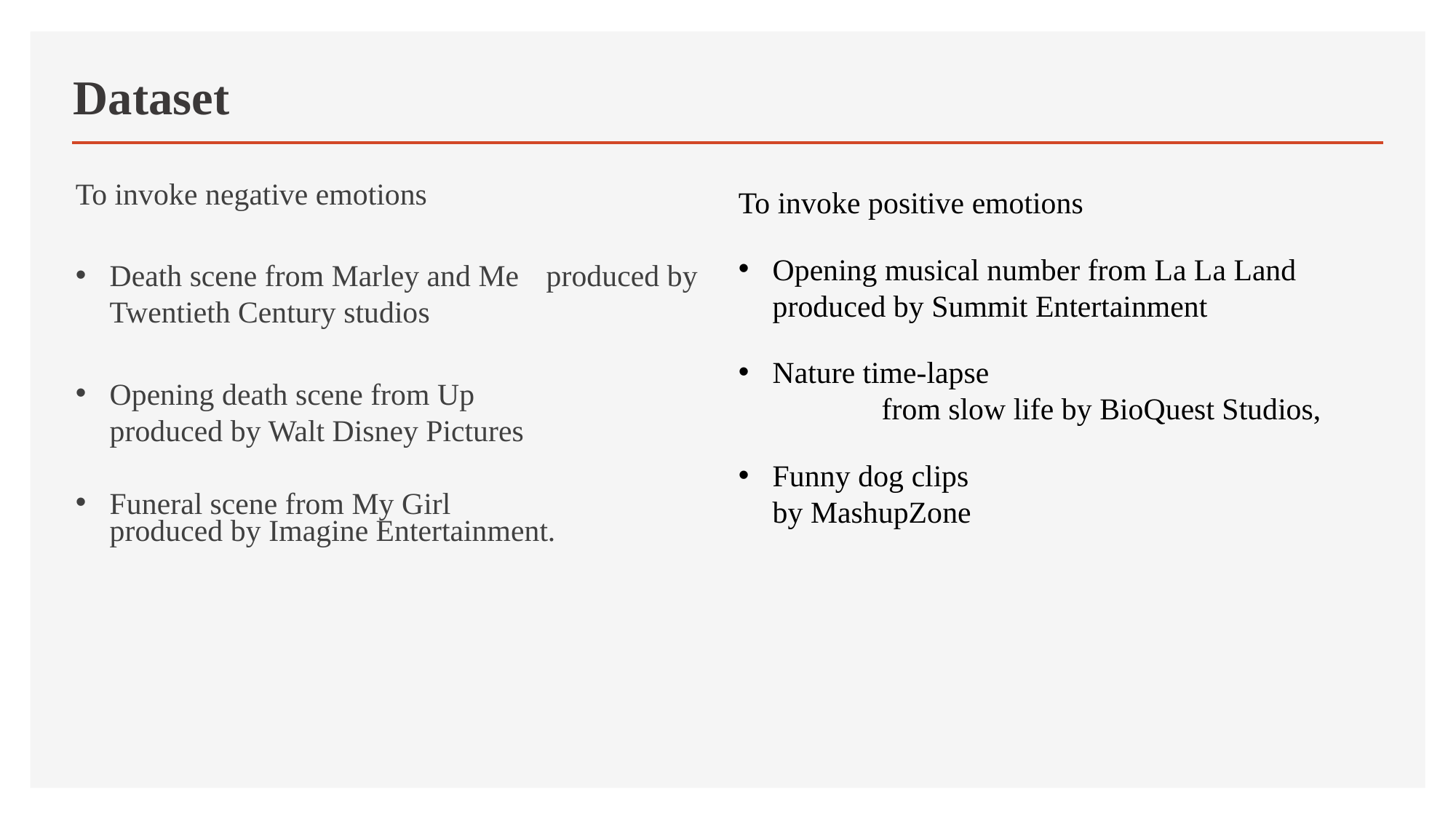

# Dataset
To invoke positive emotions
Opening musical number from La La Land	produced by Summit Entertainment
Nature time-lapse 				from slow life by BioQuest Studios,
Funny dog clips 			by MashupZone
To invoke negative emotions
Death scene from Marley and Me 	produced by Twentieth Century studios
Opening death scene from Up		produced by Walt Disney Pictures
Funeral scene from My Girl 		produced by Imagine Entertainment.